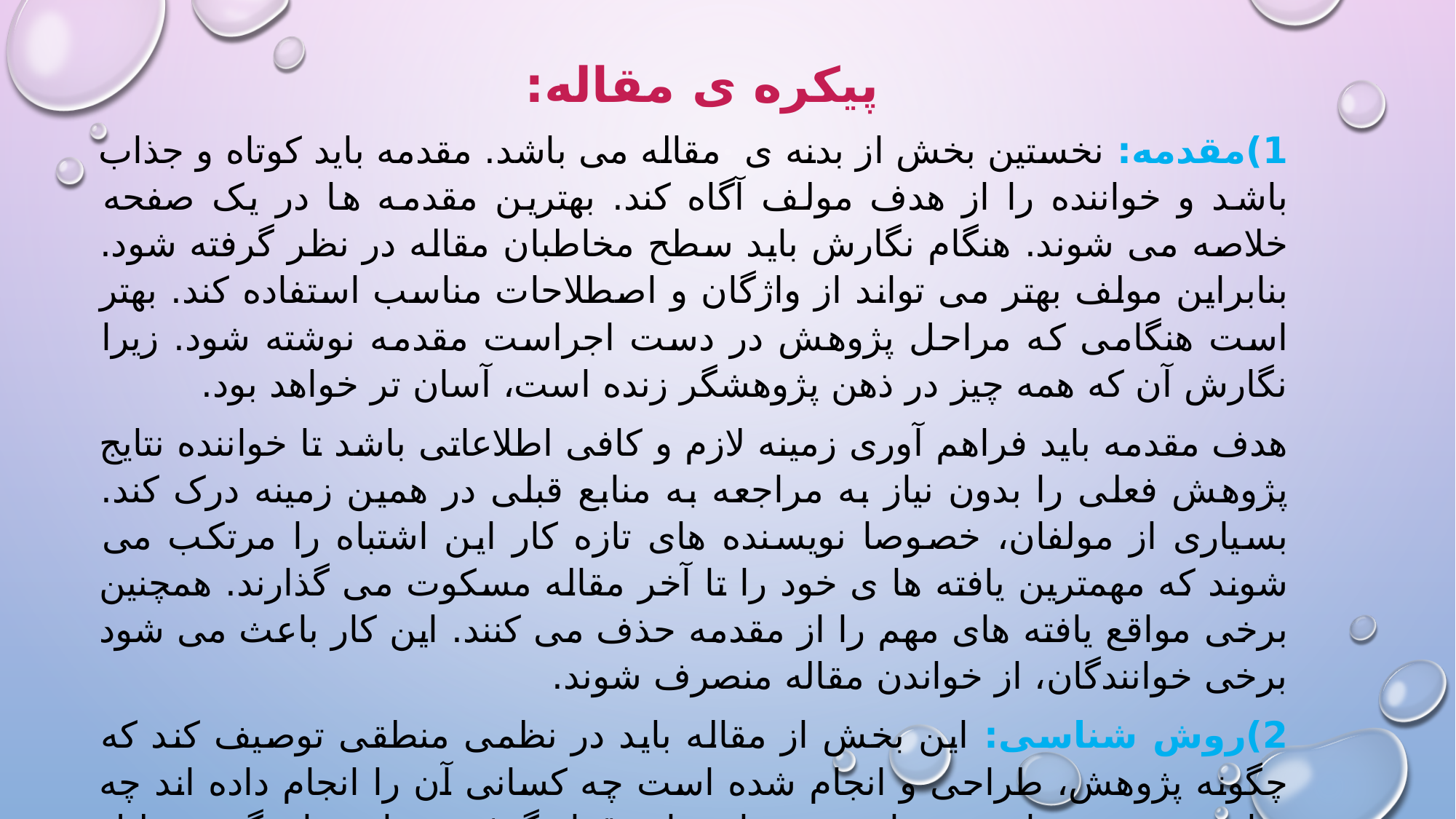

پیکره ی مقاله:
1)مقدمه: نخستین بخش از بدنه ی  مقاله می باشد. مقدمه باید کوتاه و جذاب باشد و خواننده را از هدف مولف آگاه کند. بهترین مقدمه ها در یک صفحه خلاصه می شوند. هنگام نگارش باید سطح مخاطبان مقاله در نظر گرفته شود. بنابراین مولف بهتر می تواند از واژگان و اصطلاحات مناسب استفاده کند. بهتر است هنگامی که مراحل پژوهش در دست اجراست مقدمه نوشته شود. زیرا نگارش آن که همه چیز در ذهن پژوهشگر زنده است، آسان تر خواهد بود.
هدف مقدمه باید فراهم آوری زمینه لازم و کافی اطلاعاتی باشد تا خواننده نتایج پژوهش فعلی را بدون نیاز به مراجعه به منابع قبلی در همین زمینه درک کند. بسیاری از مولفان، خصوصا نویسنده های تازه کار این اشتباه را مرتکب می شوند که مهمترین یافته ها ی خود را تا آخر مقاله مسکوت می گذارند. همچنین برخی مواقع یافته های مهم را از مقدمه حذف می کنند. این کار باعث می شود برخی خوانندگان، از خواندن مقاله منصرف شوند.
2)روش شناسی: این بخش از مقاله باید در نظمی منطقی توصیف کند که چگونه پژوهش، طراحی و انجام شده است چه کسانی آن را انجام داده اند چه منابع و روش و یا روش هایی مورد استفاده قرار گرفته و داده ها چگونه تحلیل شده اند.